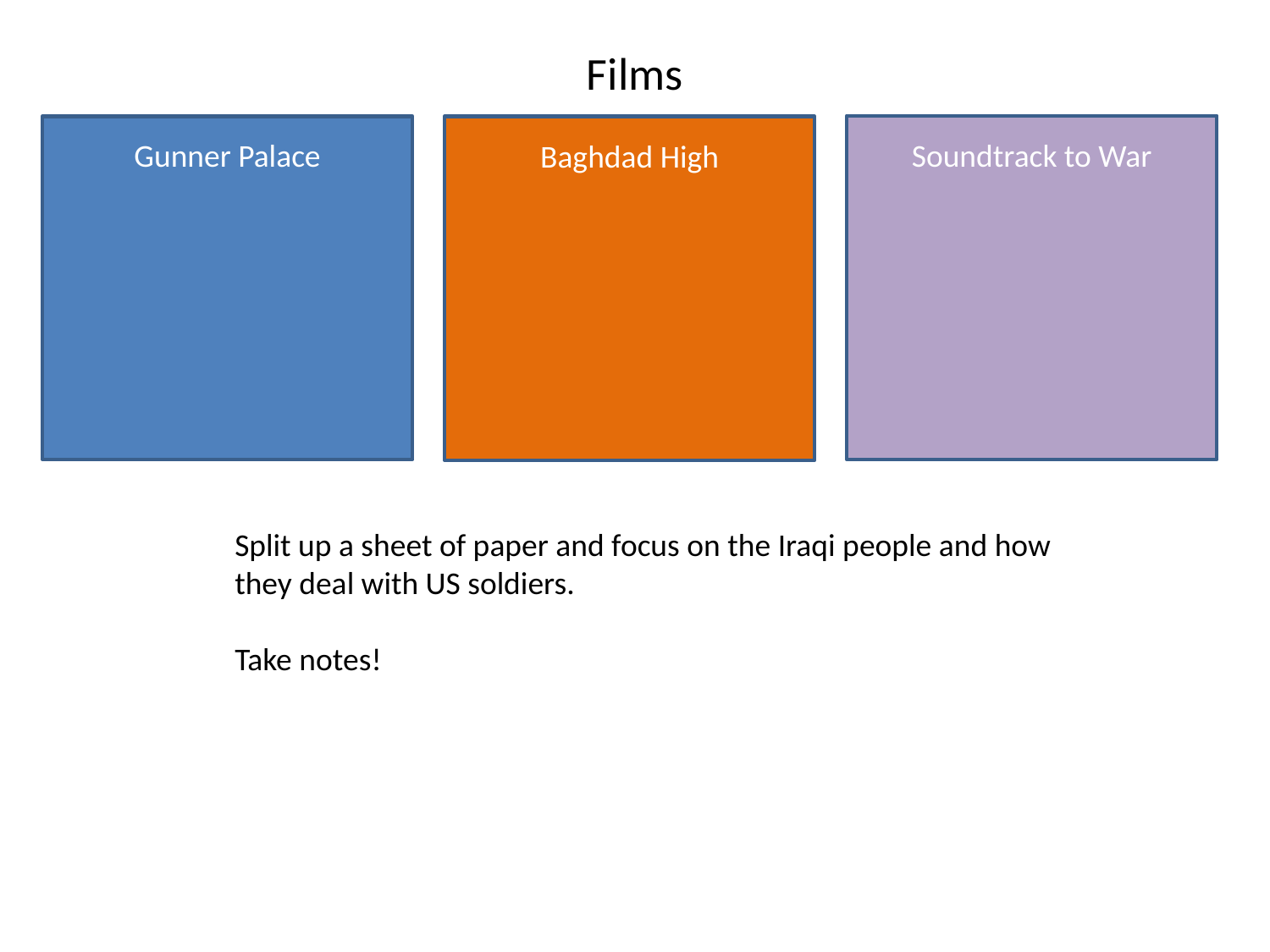

# Films
Soundtrack to War

Gunner Palace

Baghdad High

Split up a sheet of paper and focus on the Iraqi people and how they deal with US soldiers.

Take notes!